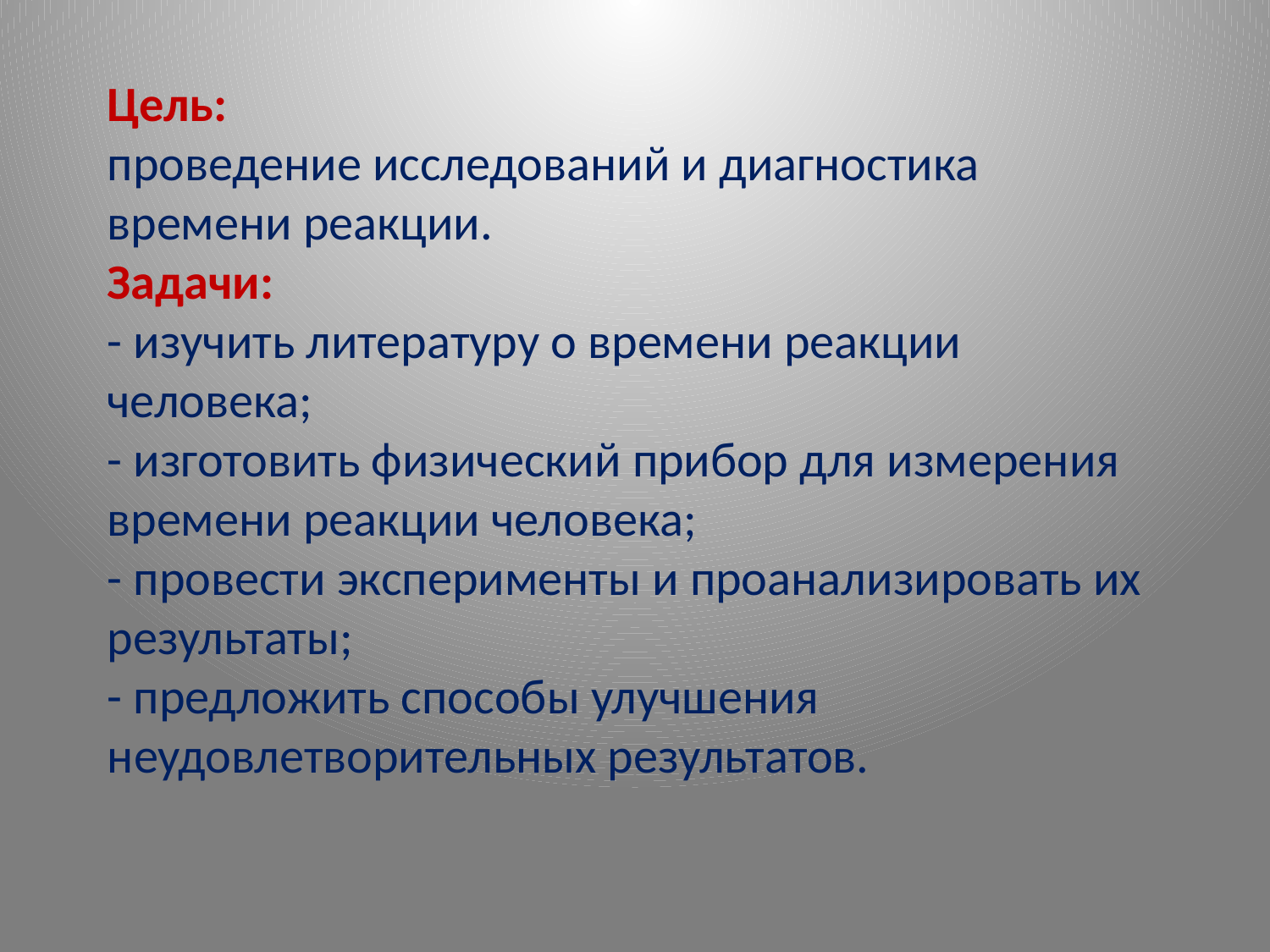

Цель:
проведение исследований и диагностика времени реакции.
Задачи:
- изучить литературу о времени реакции человека;
- изготовить физический прибор для измерения времени реакции человека;
- провести эксперименты и проанализировать их результаты;
- предложить способы улучшения неудовлетворительных результатов.